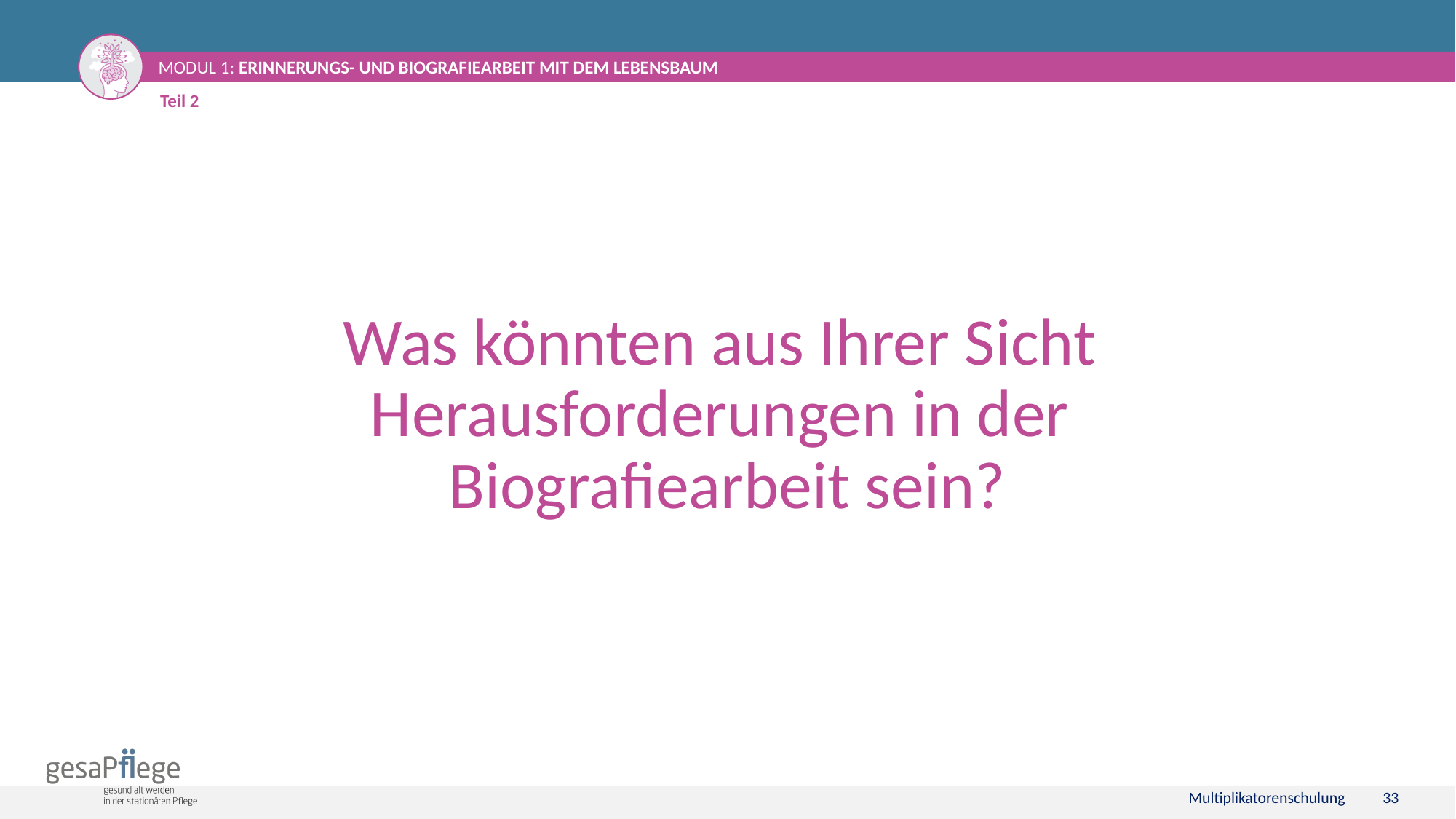

Teil 2
Was könnten aus Ihrer Sicht
Herausforderungen in der
Biografiearbeit sein?
Multiplikatorenschulung
33